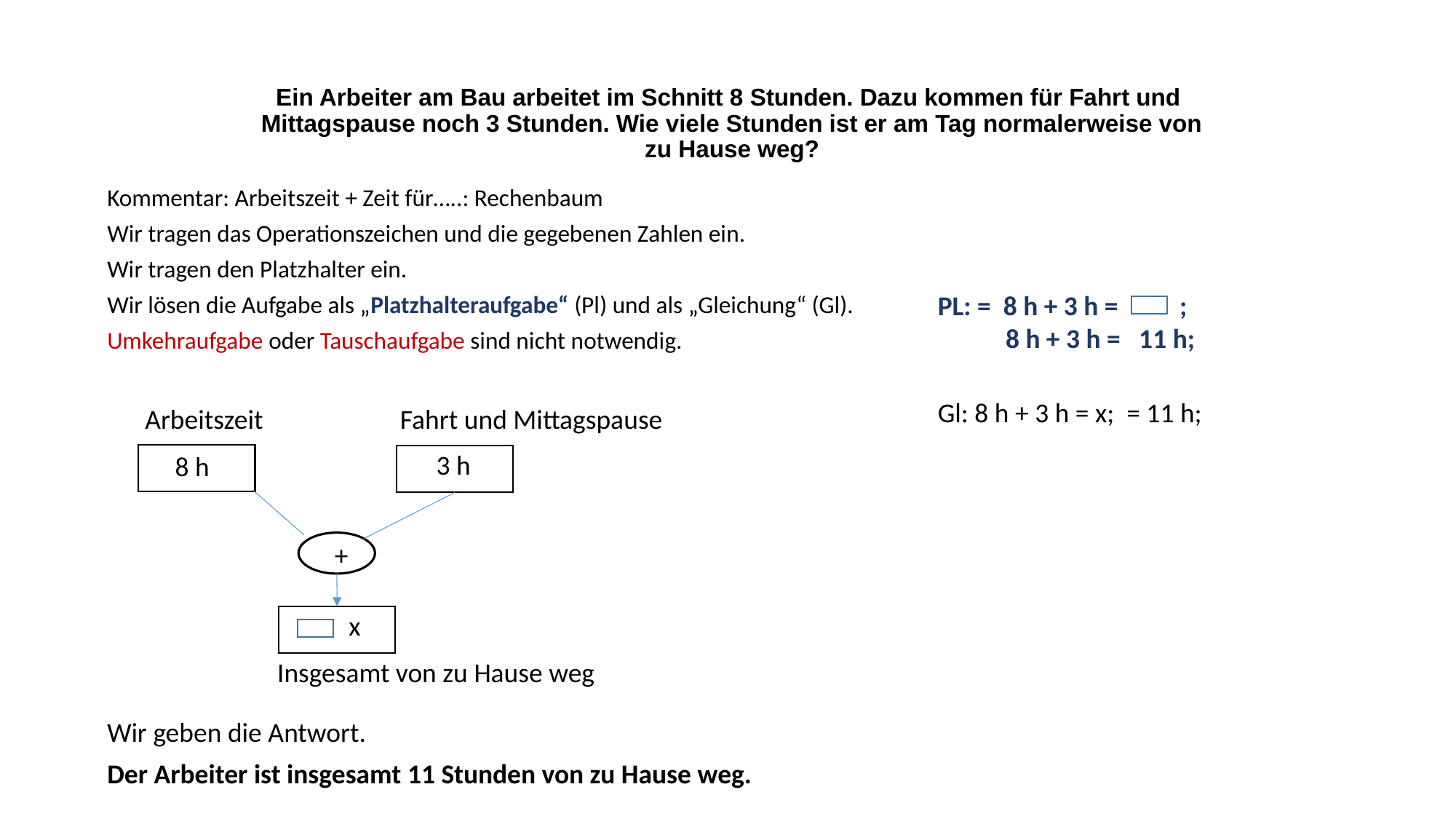

# Ein Arbeiter am Bau arbeitet im Schnitt 8 Stunden. Dazu kommen für Fahrt und  Mittagspause noch 3 Stunden. Wie viele Stunden ist er am Tag normalerweise von zu Hause weg?
Kommentar: Arbeitszeit + Zeit für…..: Rechenbaum
Wir tragen das Operationszeichen und die gegebenen Zahlen ein.
Wir tragen den Platzhalter ein.
PL: =  8 h + 3 h =          ;
           8 h + 3 h =   11 h;
Wir lösen die Aufgabe als „Platzhalteraufgabe“ (Pl) und als „Gleichung“ (Gl).

Umkehraufgabe oder Tauschaufgabe sind nicht notwendig.

Gl: 8 h + 3 h = x;  = 11 h;
 Arbeitszeit
Fahrt und Mittagspause
3 h
8 h

+
x

 Insgesamt von zu Hause weg
Wir geben die Antwort.
Der Arbeiter ist insgesamt 11 Stunden von zu Hause weg.